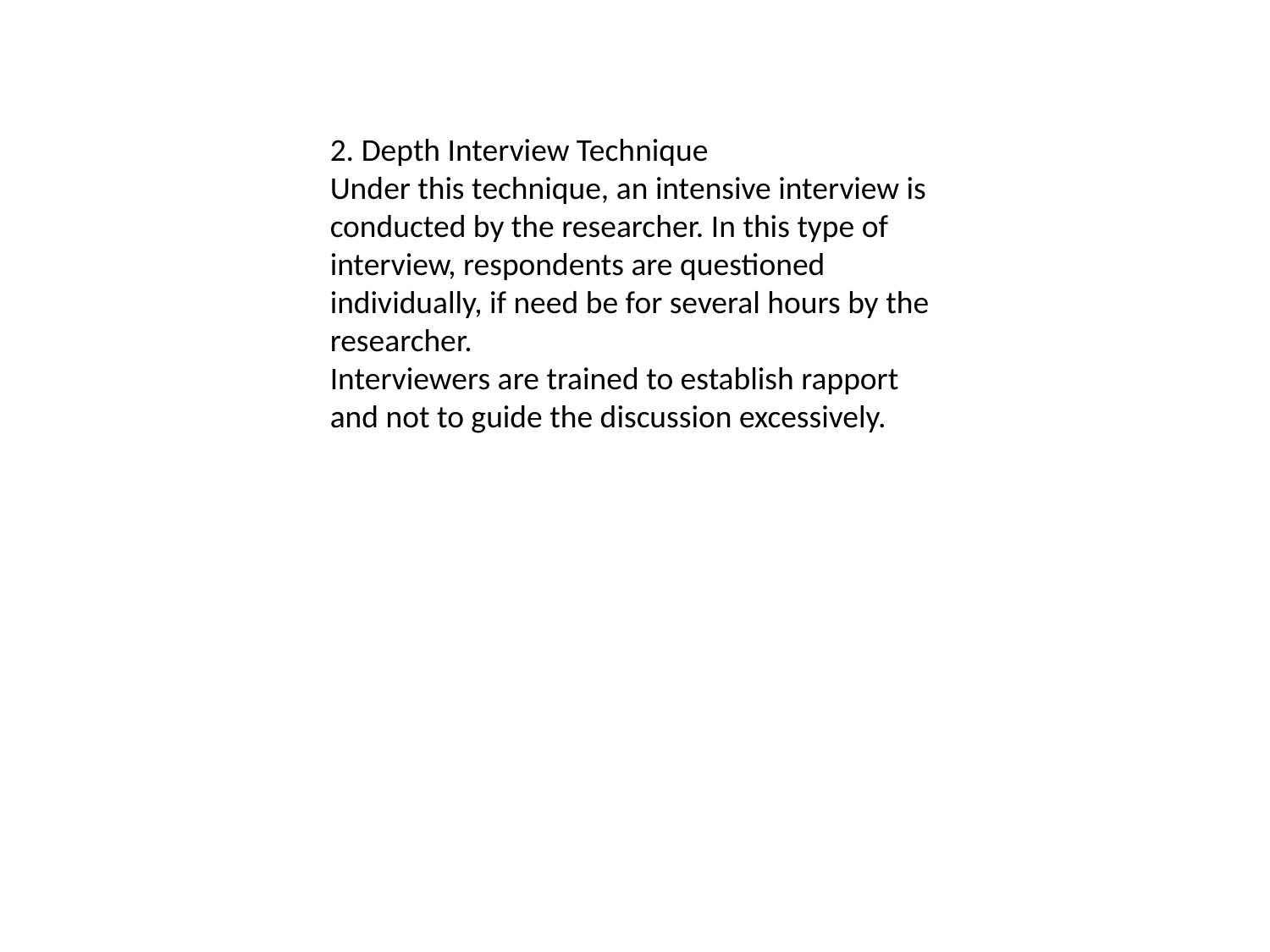

2. Depth Interview Technique
Under this technique, an intensive interview is conducted by the researcher. In this type of interview, respondents are questioned individually, if need be for several hours by the researcher.
Interviewers are trained to establish rapport and not to guide the discussion excessively.